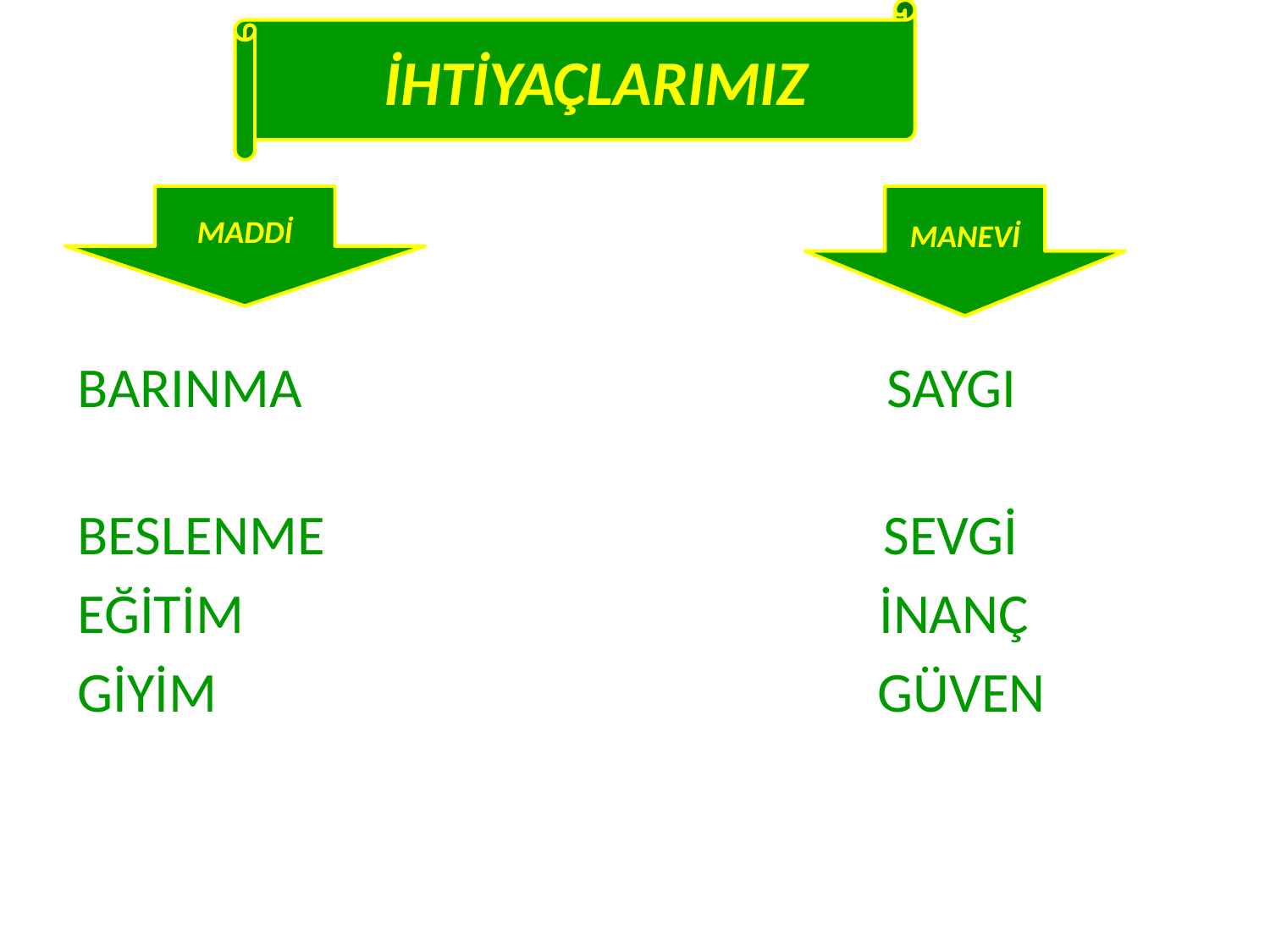

iiİHTİYAÇLARIMIZ
MADDİ
MANEVİ

BARINMA                                              SAYGI
BESLENME                                            SEVGİ
EĞİTİM                                                  İNANÇ
GİYİM                                                    GÜVEN